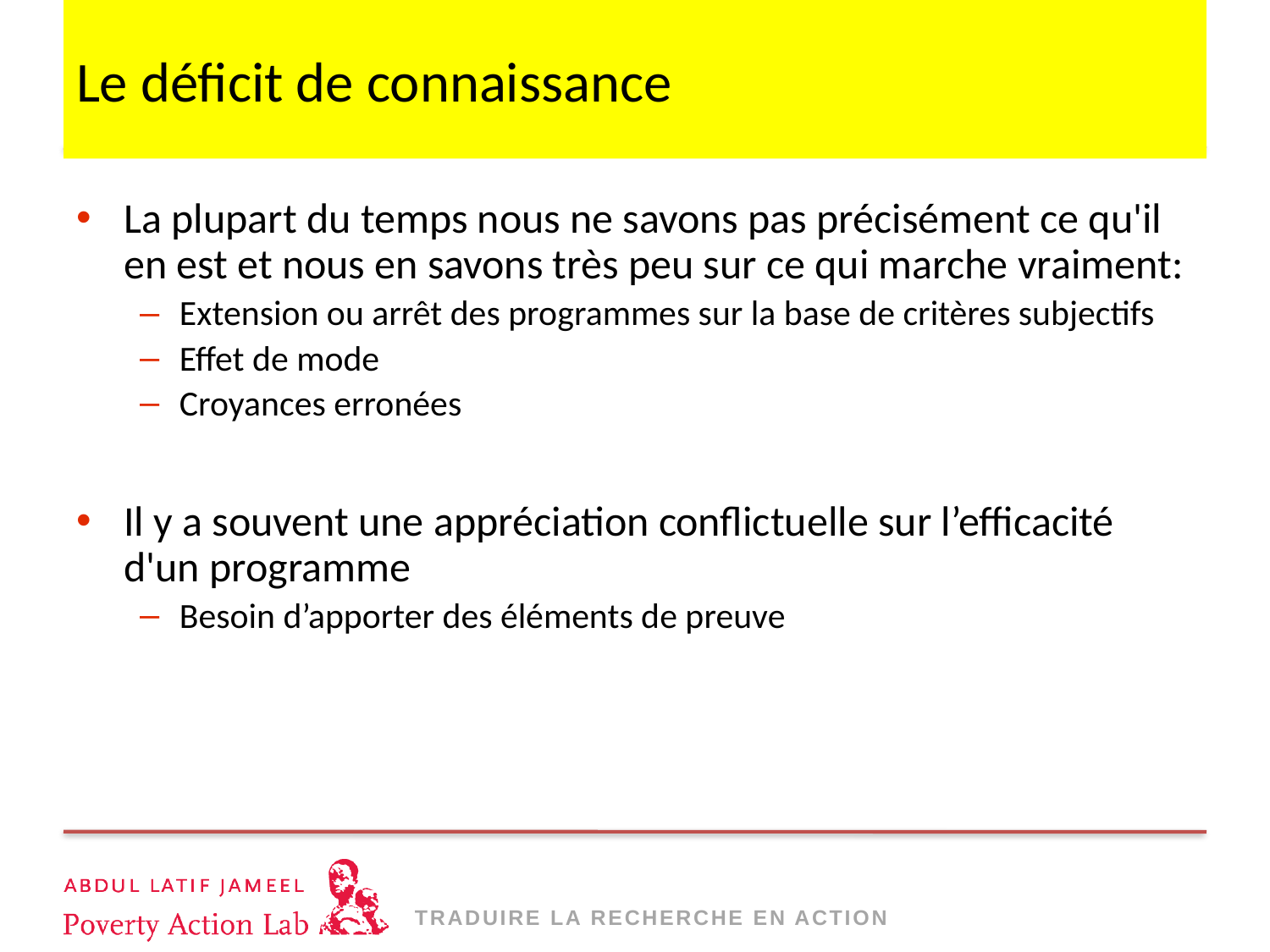

# Le déficit de connaissance
La plupart du temps nous ne savons pas précisément ce qu'il en est et nous en savons très peu sur ce qui marche vraiment:
Extension ou arrêt des programmes sur la base de critères subjectifs
Effet de mode
Croyances erronées

Il y a souvent une appréciation conflictuelle sur l’efficacité d'un programme
Besoin d’apporter des éléments de preuve